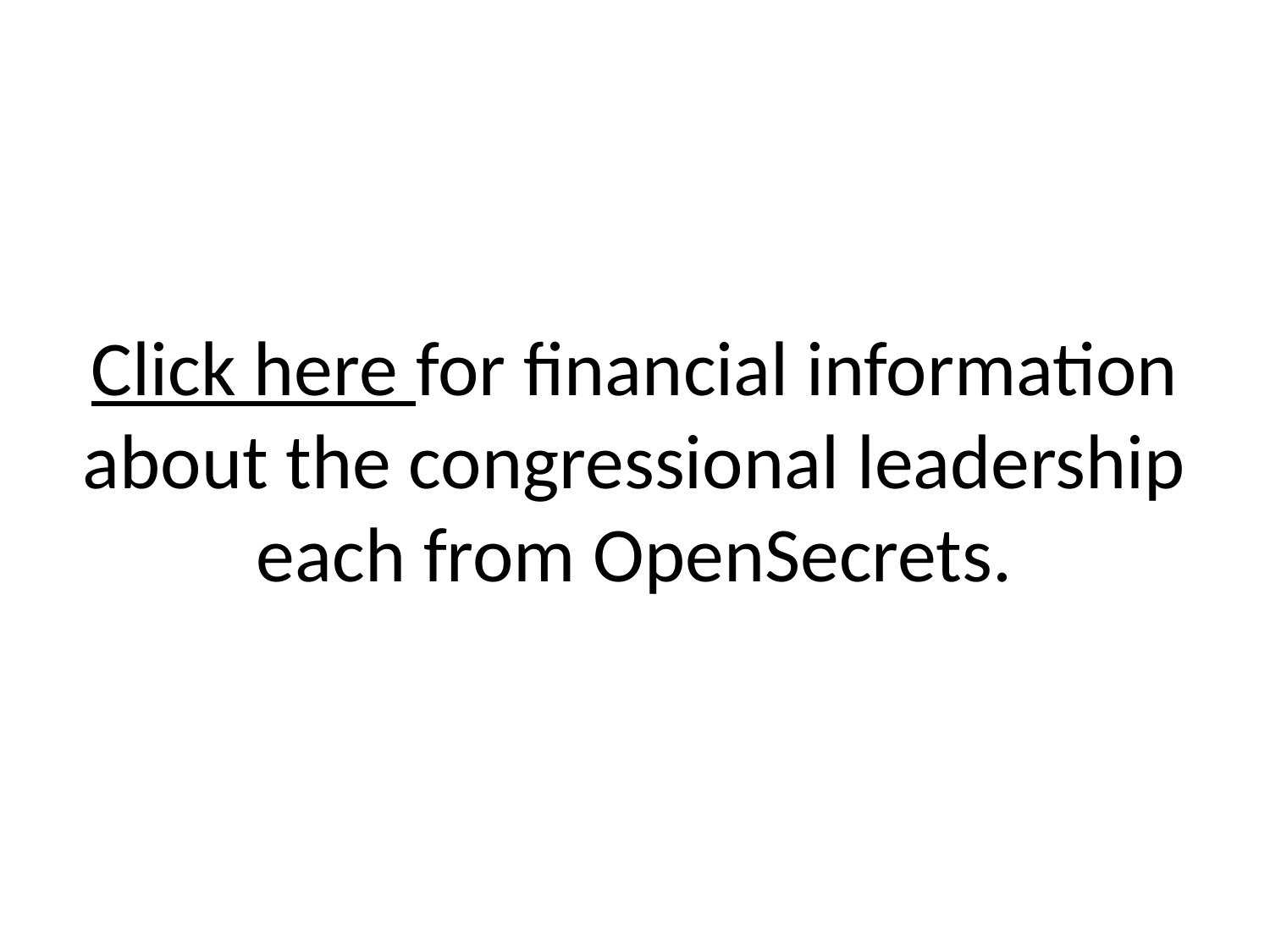

# Click here for financial information about the congressional leadership each from OpenSecrets.